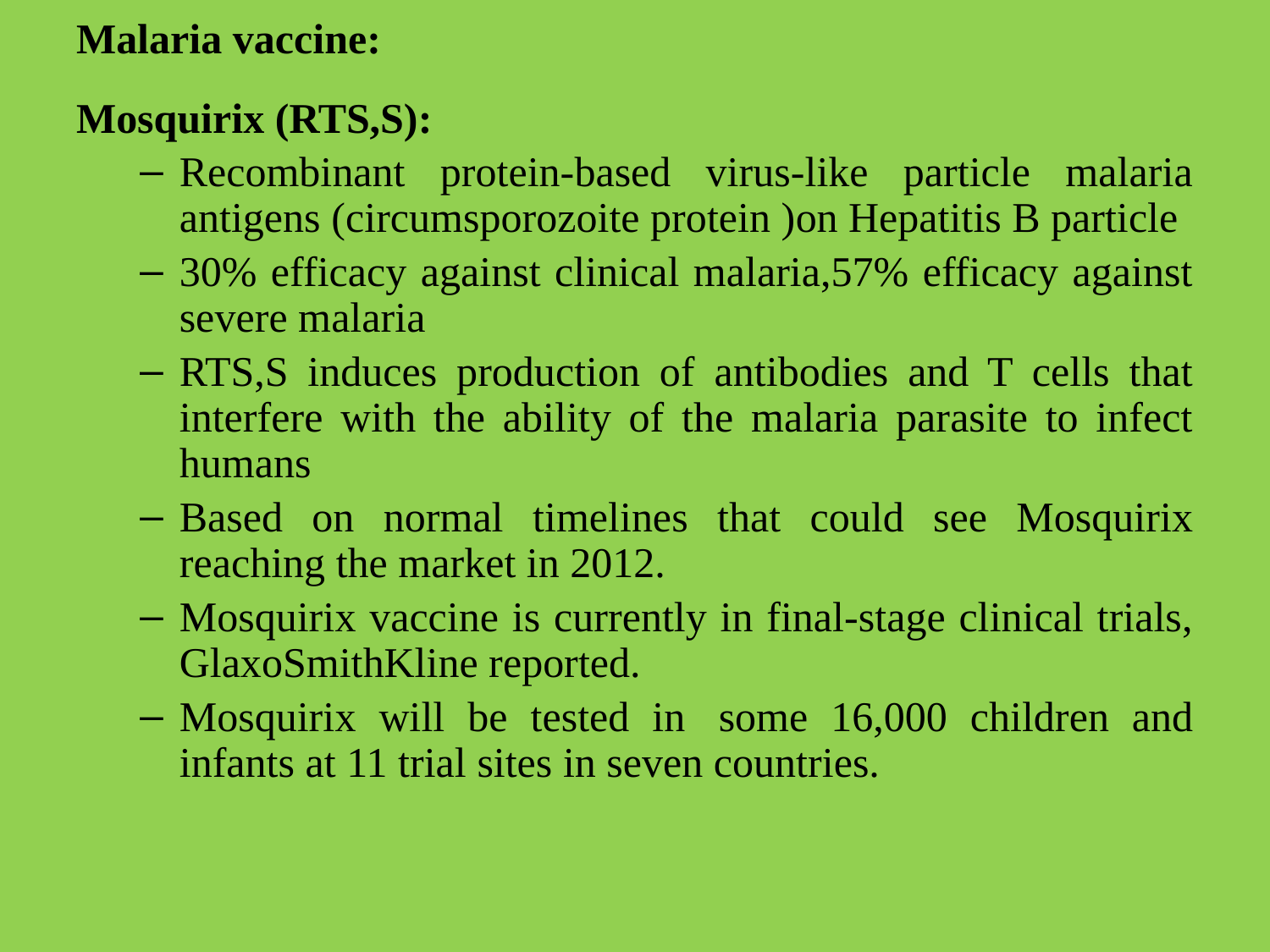

# Malaria vaccine:
Mosquirix (RTS,S):
Recombinant protein-based virus-like particle malaria antigens (circumsporozoite protein )on Hepatitis B particle
30% efficacy against clinical malaria,57% efficacy against severe malaria
RTS,S induces production of antibodies and T cells that interfere with the ability of the malaria parasite to infect humans
Based on normal timelines that could see Mosquirix reaching the market in 2012.
Mosquirix vaccine is currently in final-stage clinical trials, GlaxoSmithKline reported.
Mosquirix will be tested in  some 16,000 children and infants at 11 trial sites in seven countries.